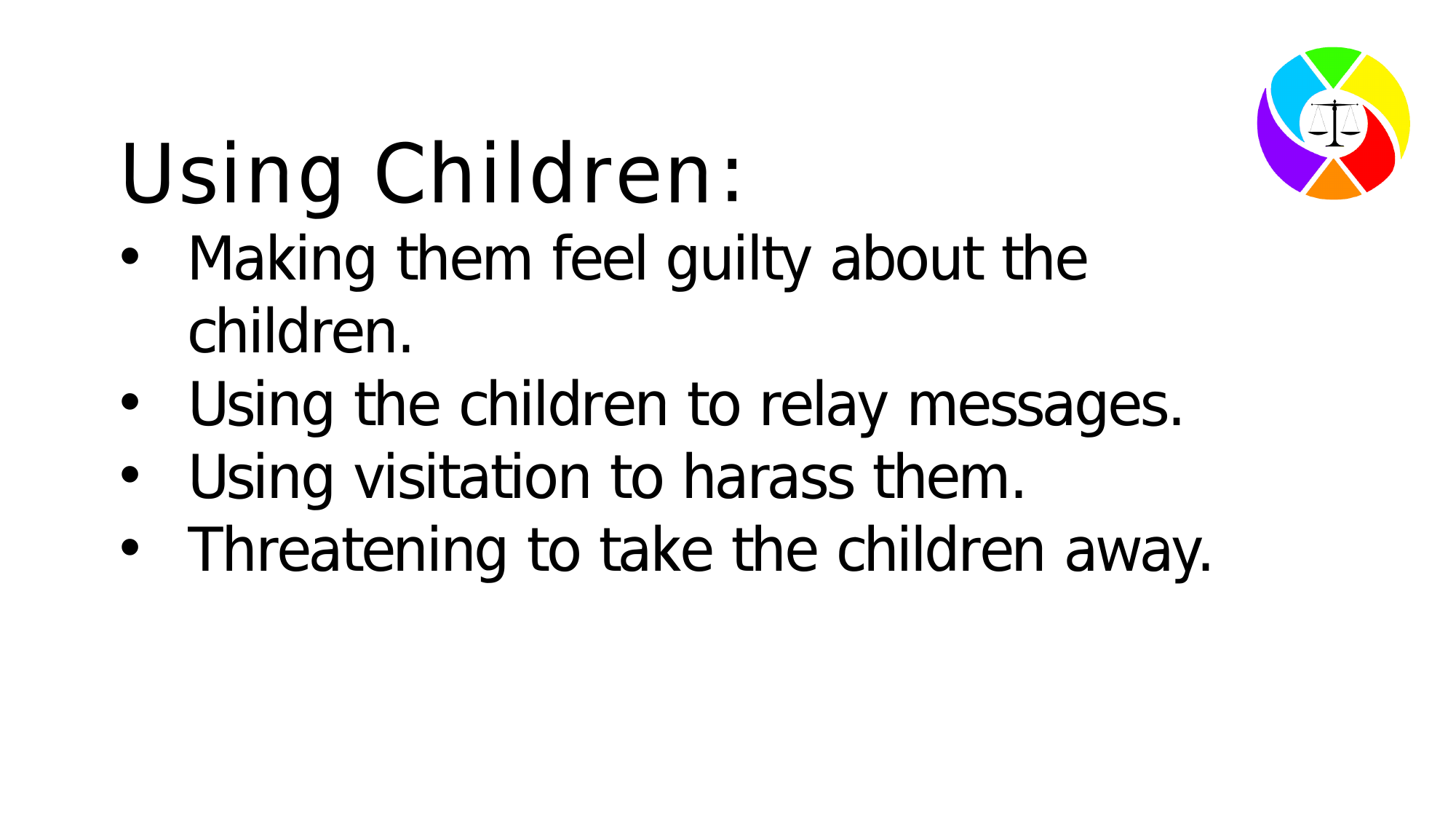

Using Children:
Making them feel guilty about the children.
Using the children to relay messages.
Using visitation to harass them.
Threatening to take the children away.